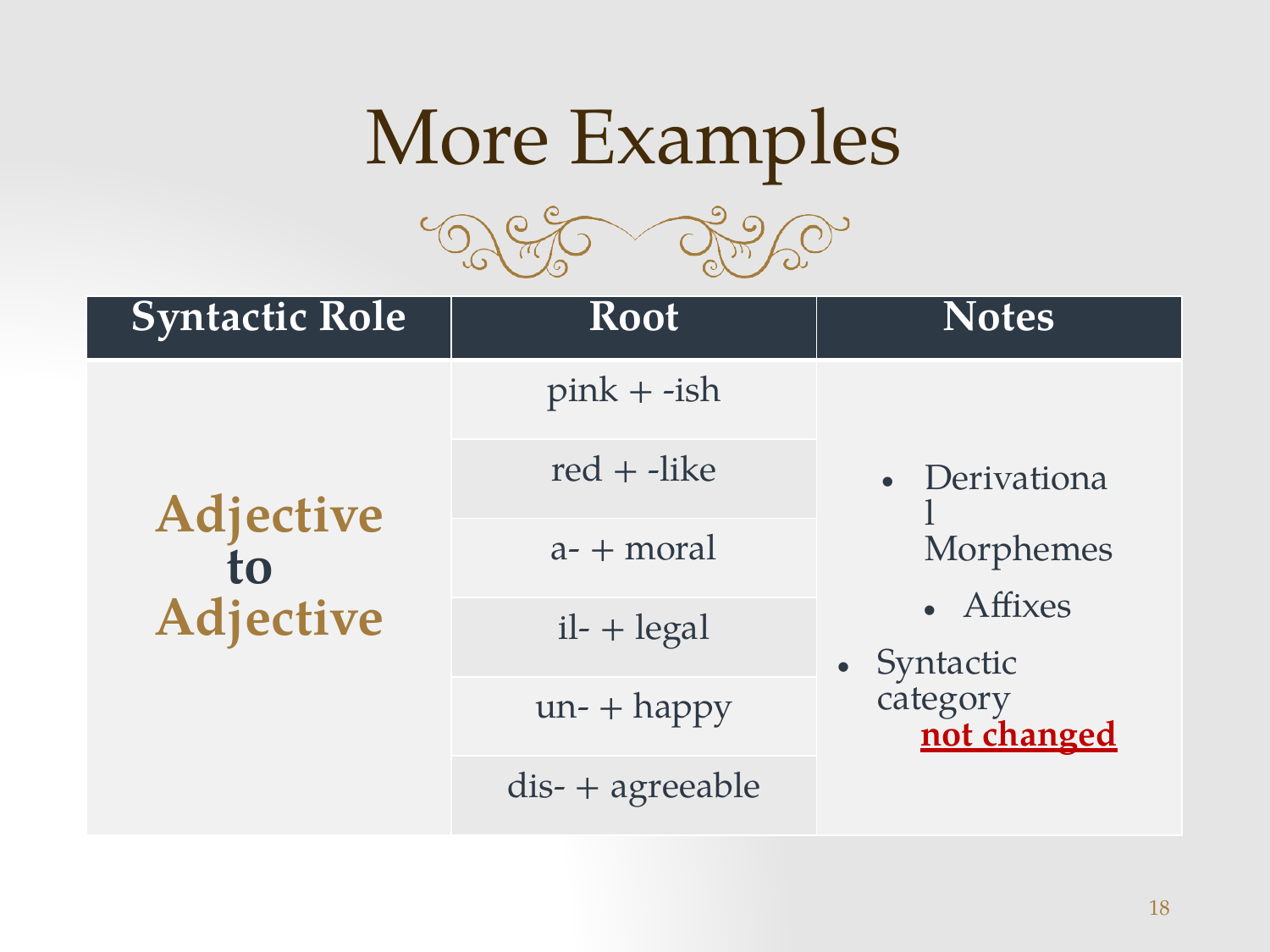

# More Examples
| Syntactic Role | Root | Notes |
| --- | --- | --- |
| Adjective to Adjective | pink + -ish | Derivational Morphemes Affixes Syntactic category not changed |
|  | red + -like |  |
|  | a- + moral |  |
|  | il- + legal |  |
|  | un- + happy |  |
|  | dis- + agreeable |  |
18